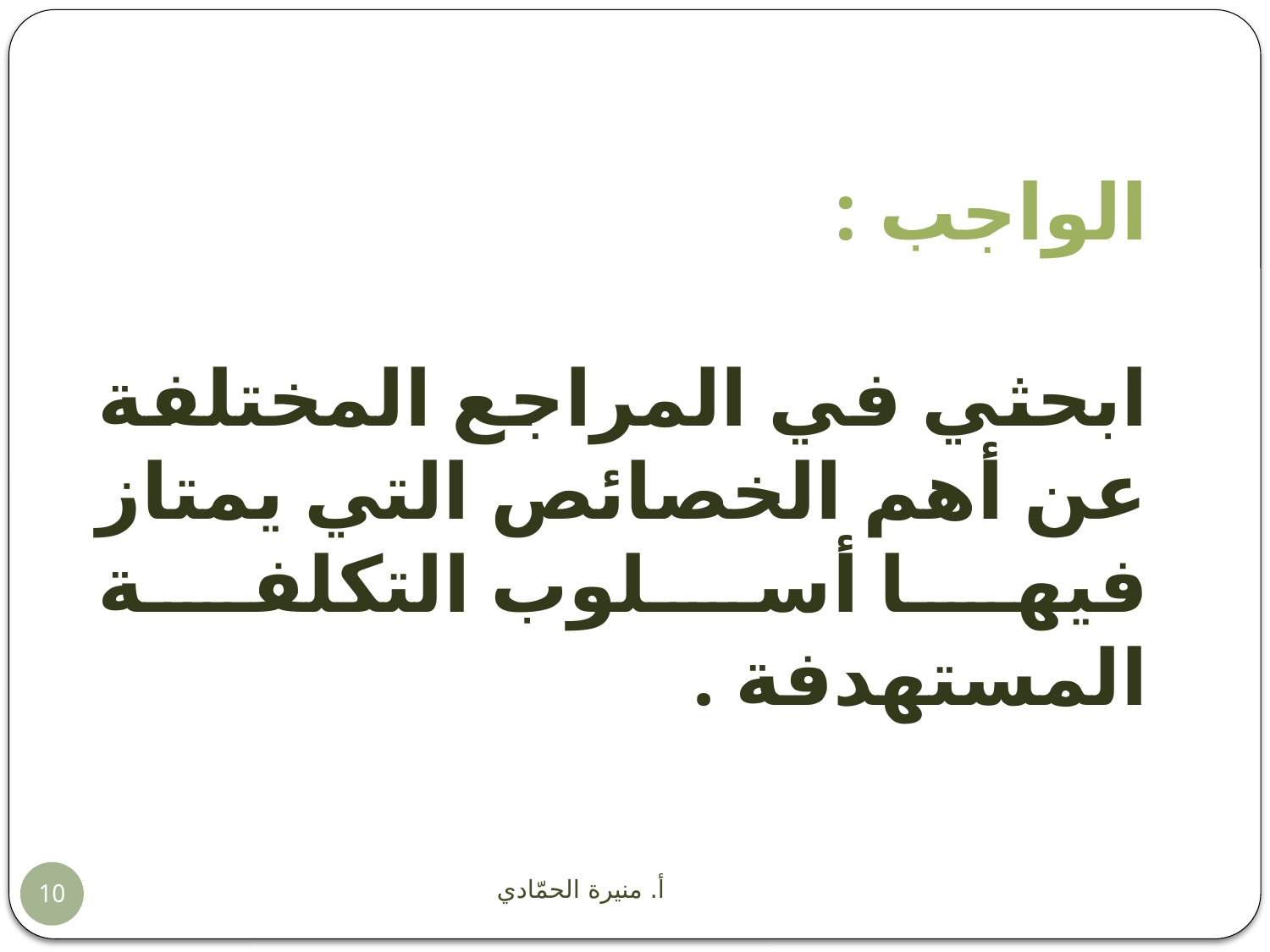

الواجب :

ابحثي في المراجع المختلفة عن أهم الخصائص التي يمتاز فيها أسلوب التكلفة المستهدفة .
أ. منيرة الحمّادي
10